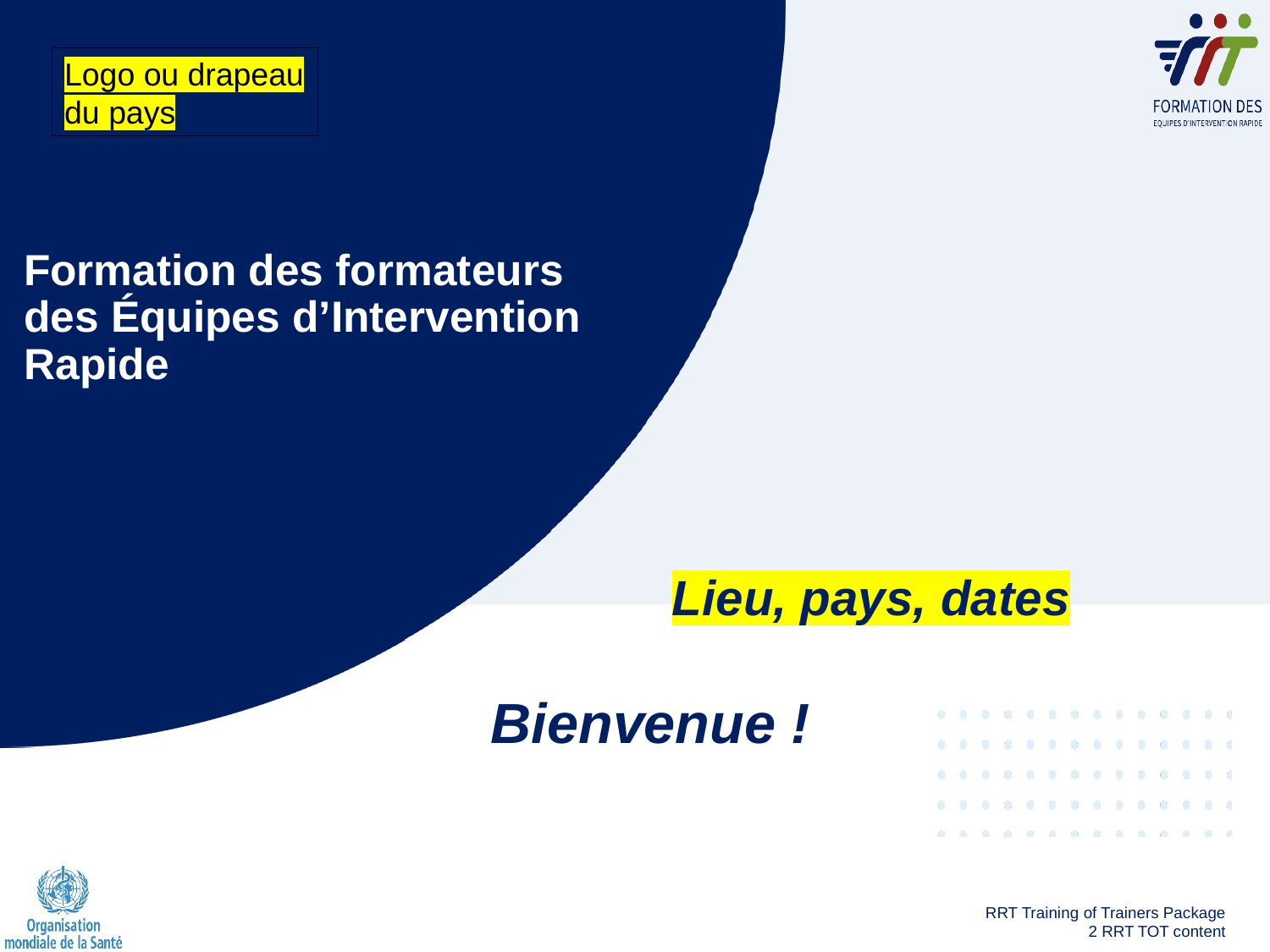

Logo ou drapeau du pays
# Formation des formateurs des Équipes d’Intervention Rapide
Lieu, pays, dates
Bienvenue !